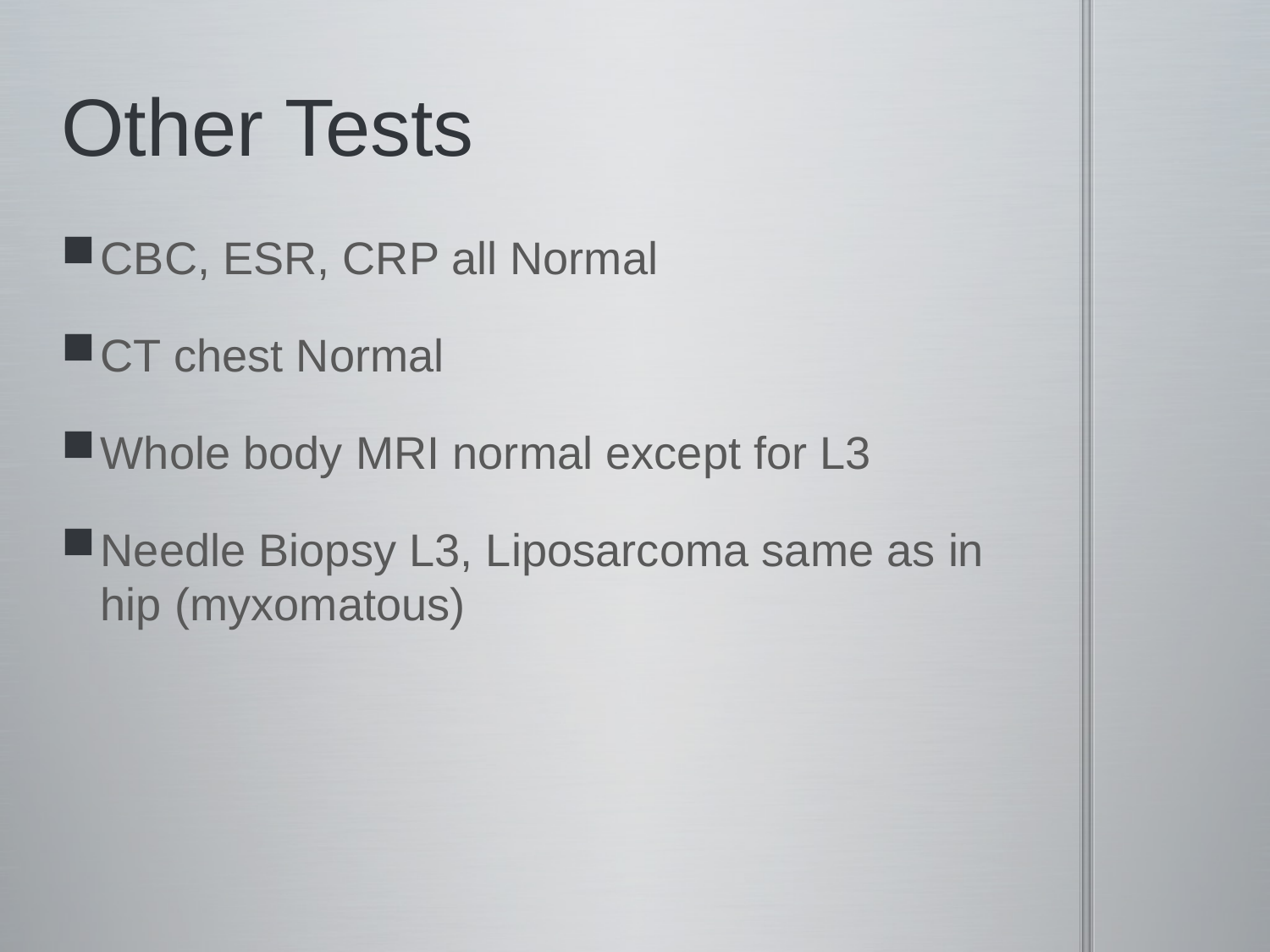

# Other Tests
CBC, ESR, CRP all Normal
CT chest Normal
Whole body MRI normal except for L3
Needle Biopsy L3, Liposarcoma same as in hip (myxomatous)